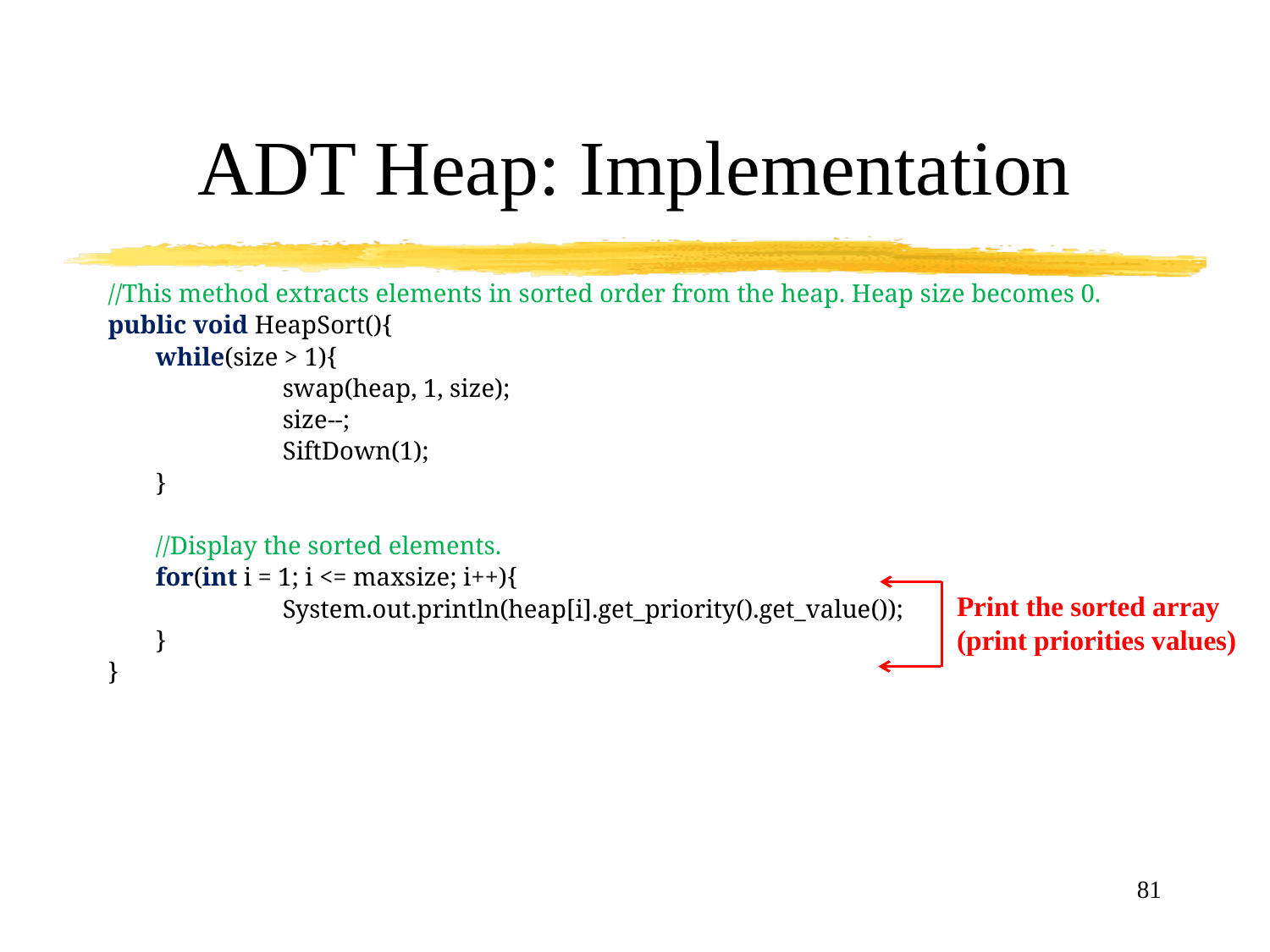

# ADT Heap: Implementation
//This method extracts elements in sorted order from the heap. Heap size becomes 0.
public void HeapSort(){
	while(size > 1){
		swap(heap, 1, size);
		size--;
		SiftDown(1);
	}

	//Display the sorted elements.
	for(int i = 1; i <= maxsize; i++){
		System.out.println(heap[i].get_priority().get_value());
	}
}
Print the sorted array
(print priorities values)
81